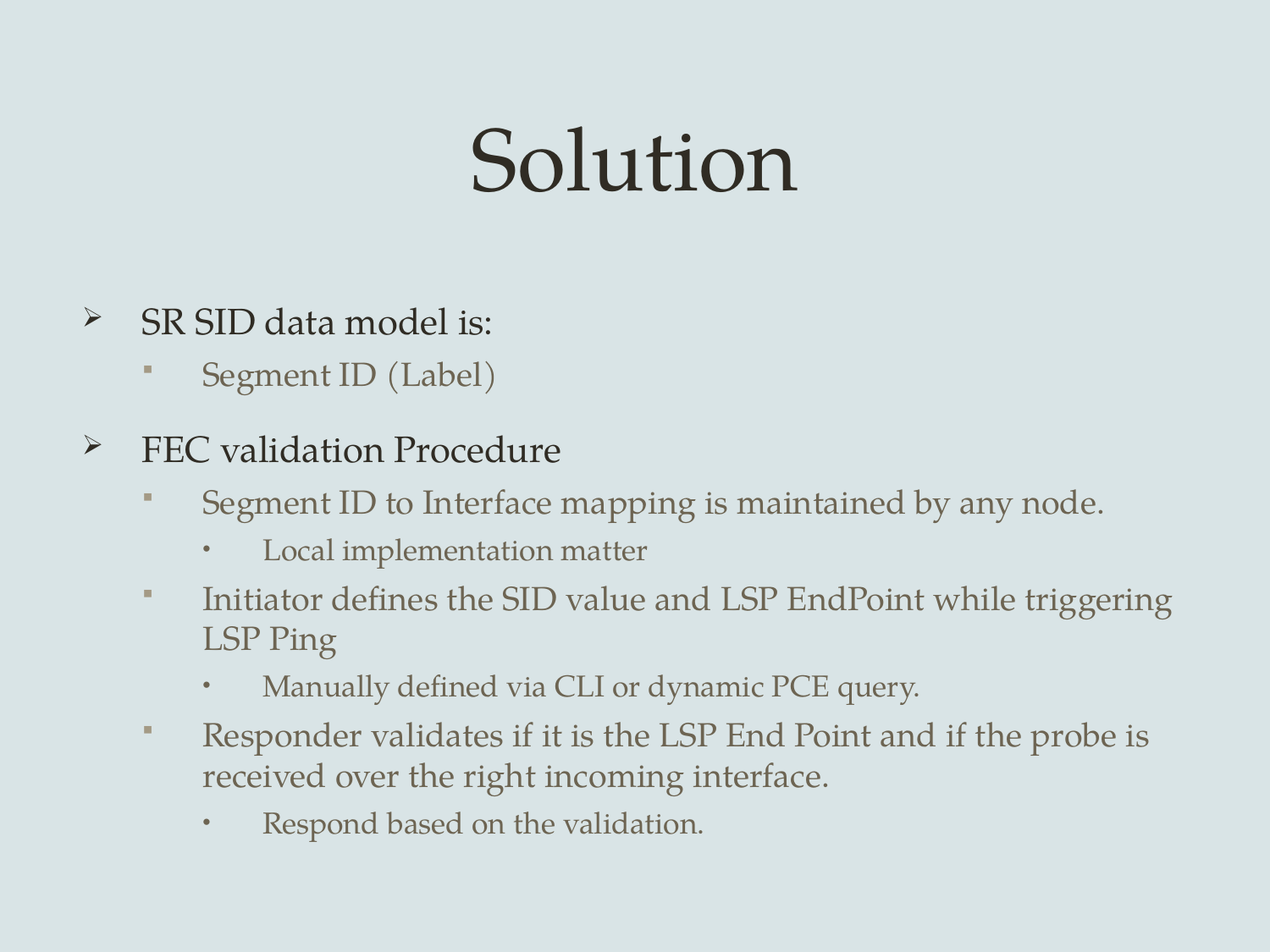

# Solution
SR SID data model is:
Segment ID (Label)
FEC validation Procedure
Segment ID to Interface mapping is maintained by any node.
Local implementation matter
Initiator defines the SID value and LSP EndPoint while triggering LSP Ping
Manually defined via CLI or dynamic PCE query.
Responder validates if it is the LSP End Point and if the probe is received over the right incoming interface.
Respond based on the validation.